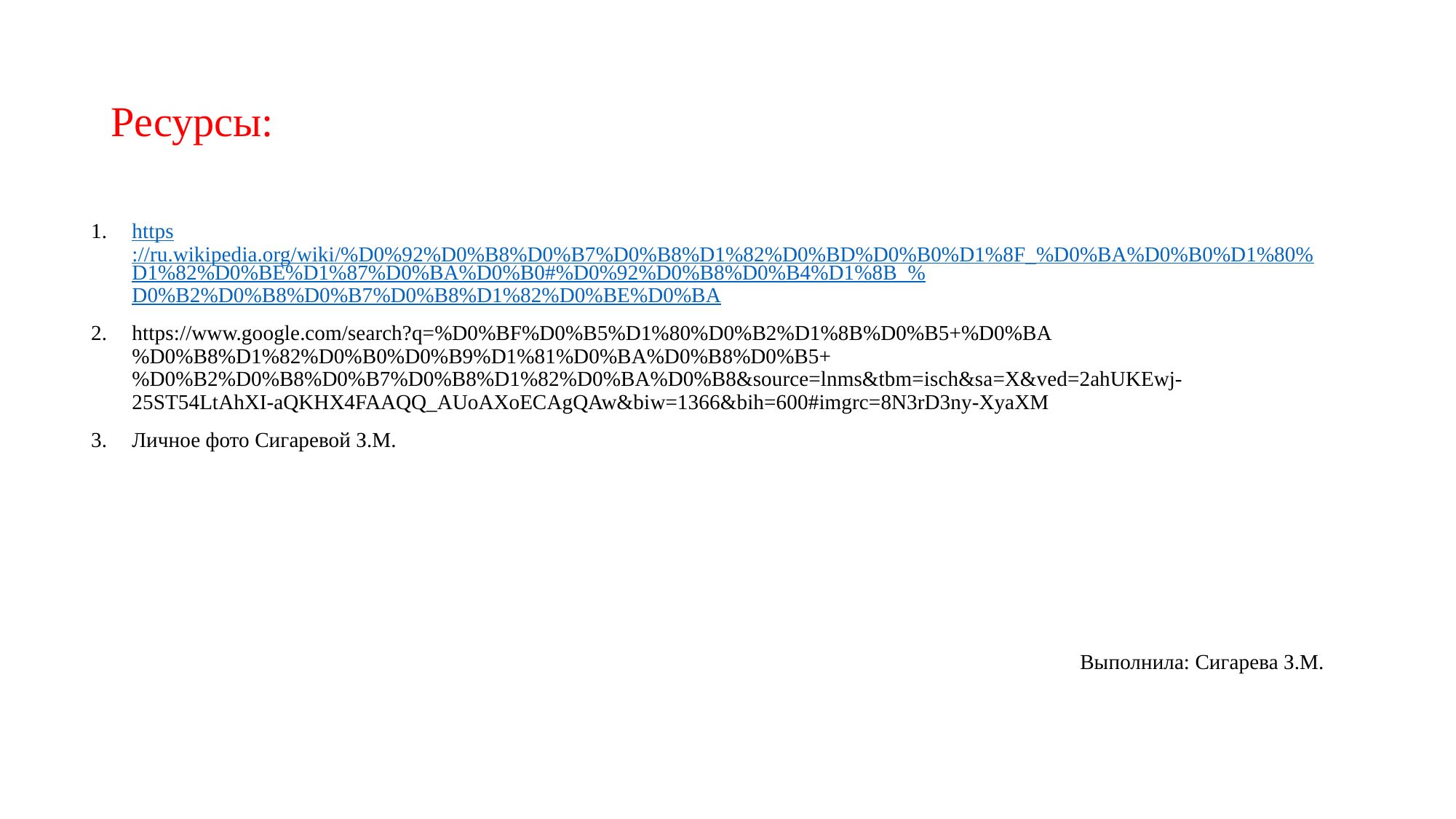

# Ресурсы:

https://ru.wikipedia.org/wiki/%D0%92%D0%B8%D0%B7%D0%B8%D1%82%D0%BD%D0%B0%D1%8F_%D0%BA%D0%B0%D1%80%D1%82%D0%BE%D1%87%D0%BA%D0%B0#%D0%92%D0%B8%D0%B4%D1%8B_%D0%B2%D0%B8%D0%B7%D0%B8%D1%82%D0%BE%D0%BA
https://www.google.com/search?q=%D0%BF%D0%B5%D1%80%D0%B2%D1%8B%D0%B5+%D0%BA%D0%B8%D1%82%D0%B0%D0%B9%D1%81%D0%BA%D0%B8%D0%B5+%D0%B2%D0%B8%D0%B7%D0%B8%D1%82%D0%BA%D0%B8&source=lnms&tbm=isch&sa=X&ved=2ahUKEwj-25ST54LtAhXI-aQKHX4FAAQQ_AUoAXoECAgQAw&biw=1366&bih=600#imgrc=8N3rD3ny-XyaXM
Личное фото Сигаревой З.М.

Выполнила: Сигарева З.М.